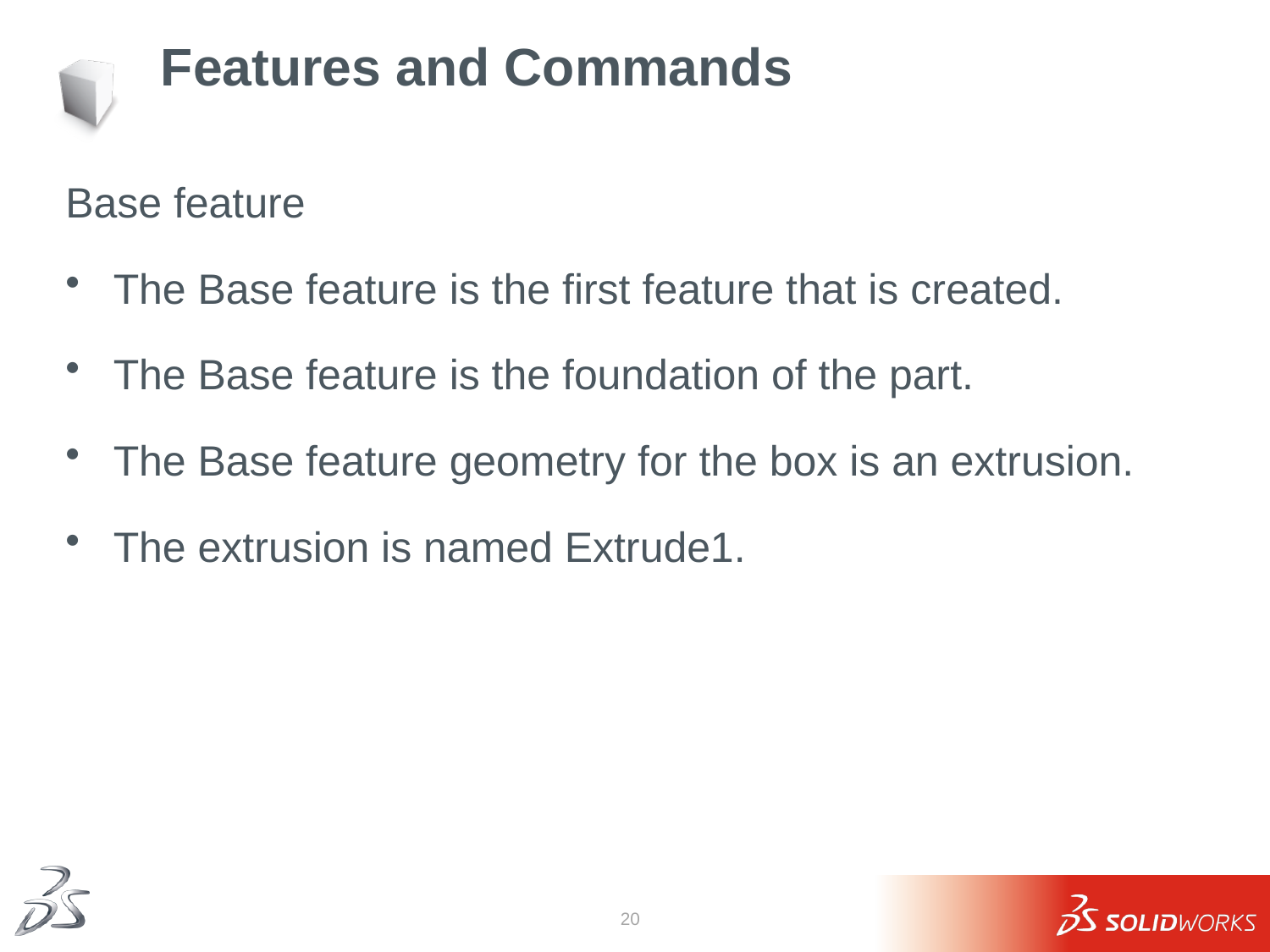

# Features and Commands
Base feature
The Base feature is the first feature that is created.
The Base feature is the foundation of the part.
The Base feature geometry for the box is an extrusion.
The extrusion is named Extrude1.